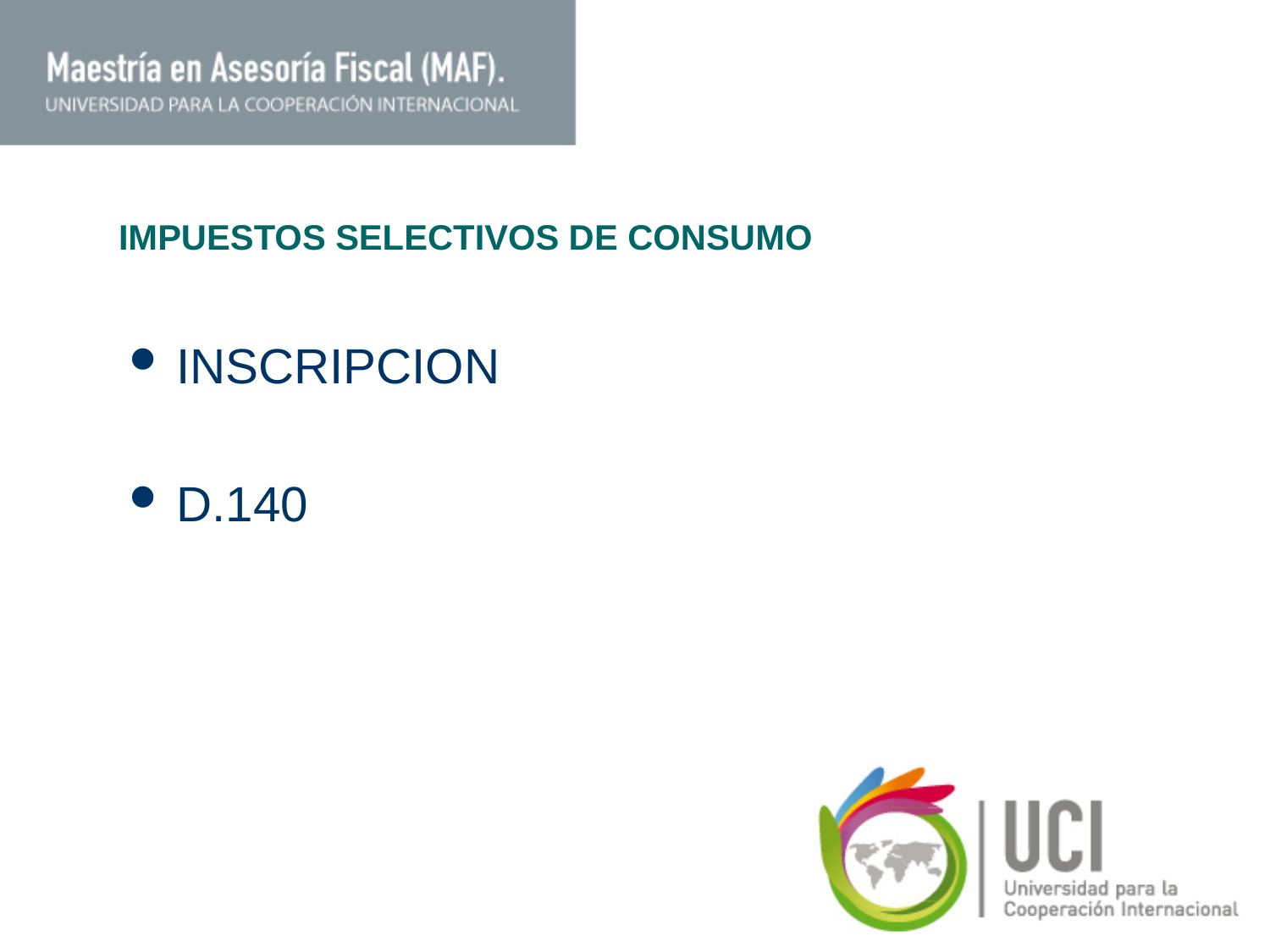

# IMPUESTOS SELECTIVOS DE CONSUMO
INSCRIPCION

D.140
3